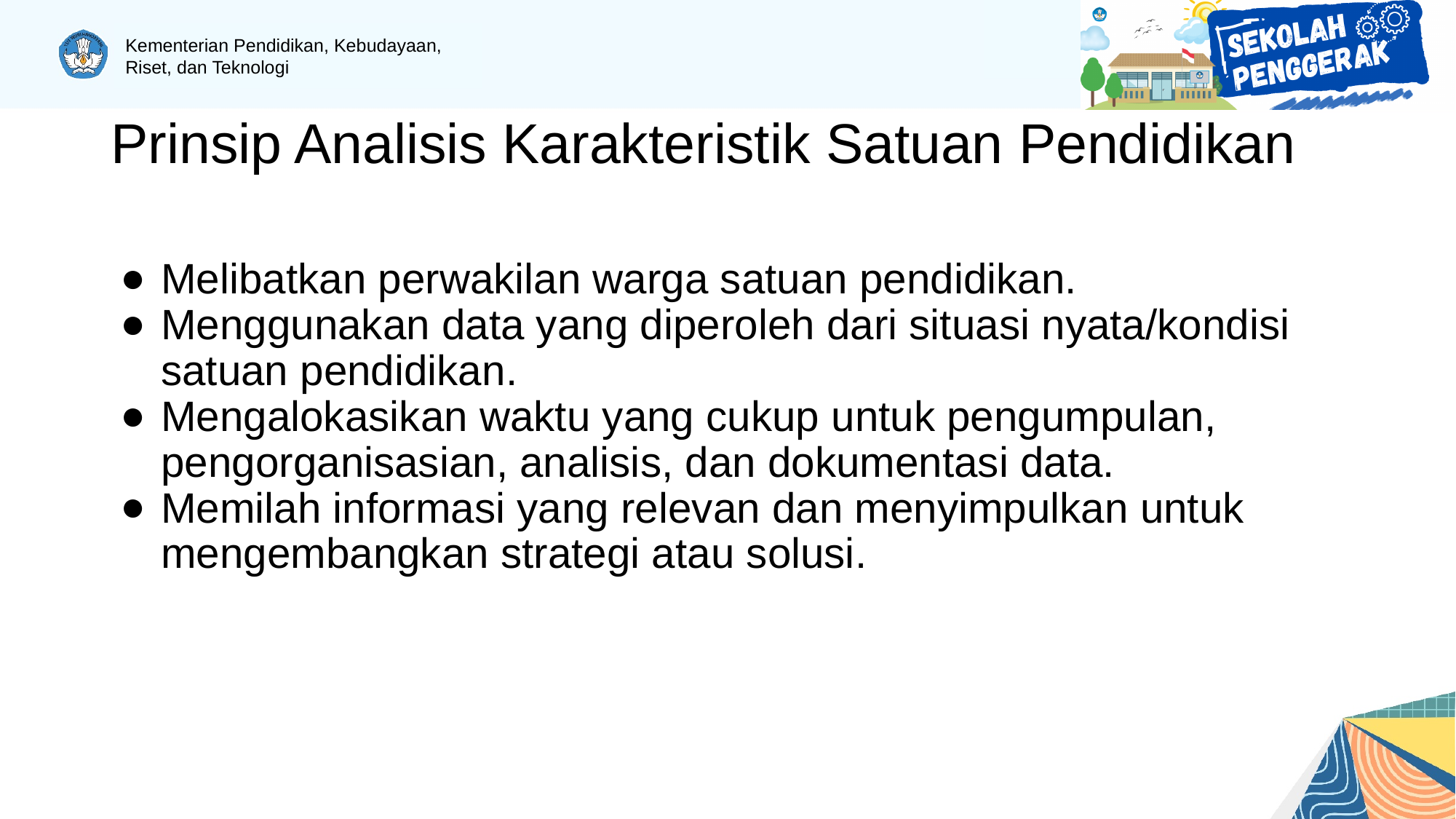

# Prinsip Analisis Karakteristik Satuan Pendidikan
Melibatkan perwakilan warga satuan pendidikan.
Menggunakan data yang diperoleh dari situasi nyata/kondisi satuan pendidikan.
Mengalokasikan waktu yang cukup untuk pengumpulan, pengorganisasian, analisis, dan dokumentasi data.
Memilah informasi yang relevan dan menyimpulkan untuk mengembangkan strategi atau solusi.